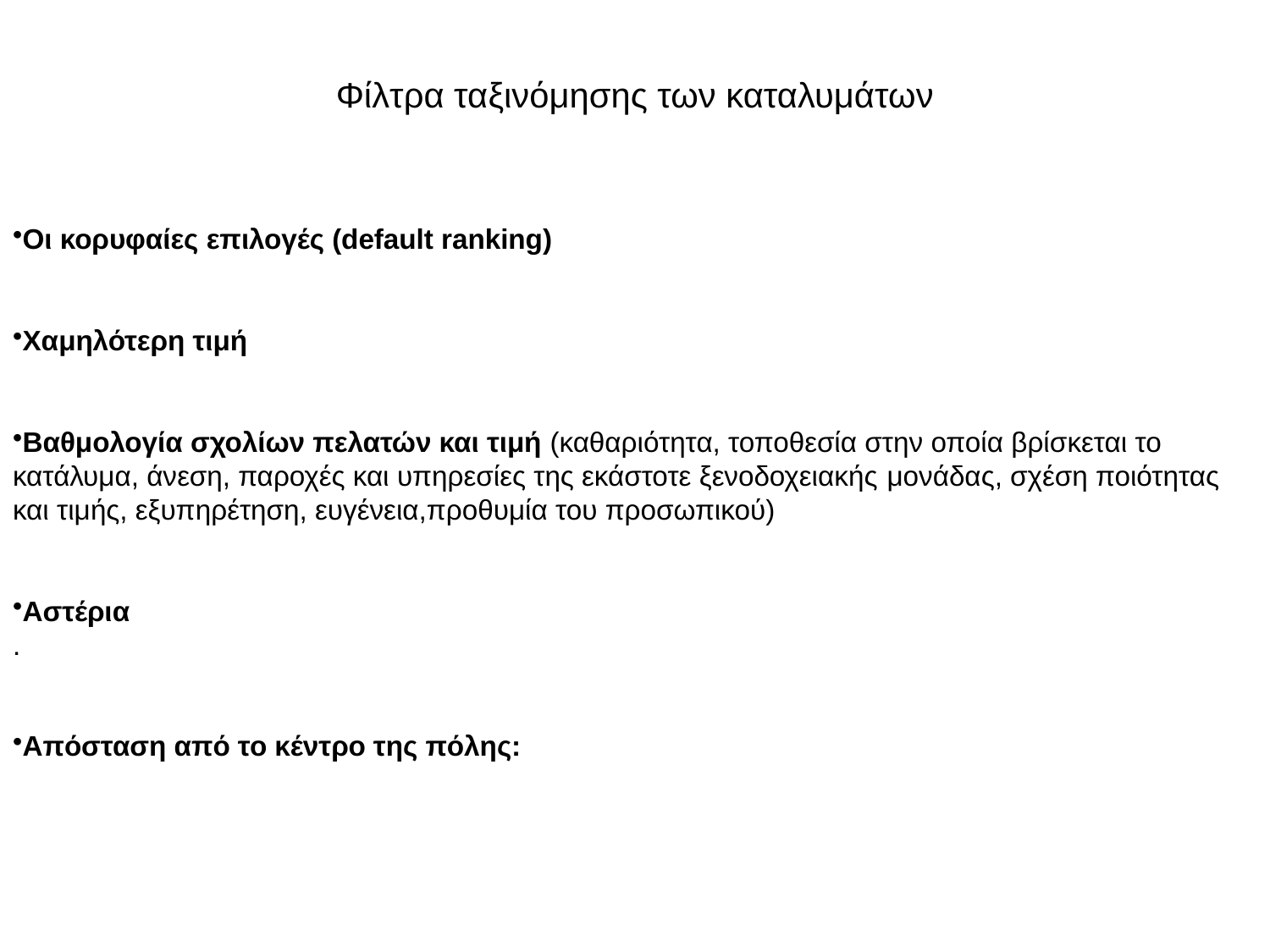

Φίλτρα ταξινόμησης των καταλυμάτων

Οι κορυφαίες επιλογές (default ranking)

Χαμηλότερη τιμή

Βαθμολογία σχολίων πελατών και τιμή (καθαριότητα, τοποθεσία στην οποία βρίσκεται το κατάλυμα, άνεση, παροχές και υπηρεσίες της εκάστοτε ξενοδοχειακής μονάδας, σχέση ποιότητας και τιμής, εξυπηρέτηση, ευγένεια,προθυμία του προσωπικού)
Αστέρια
.
Απόσταση από το κέντρο της πόλης: